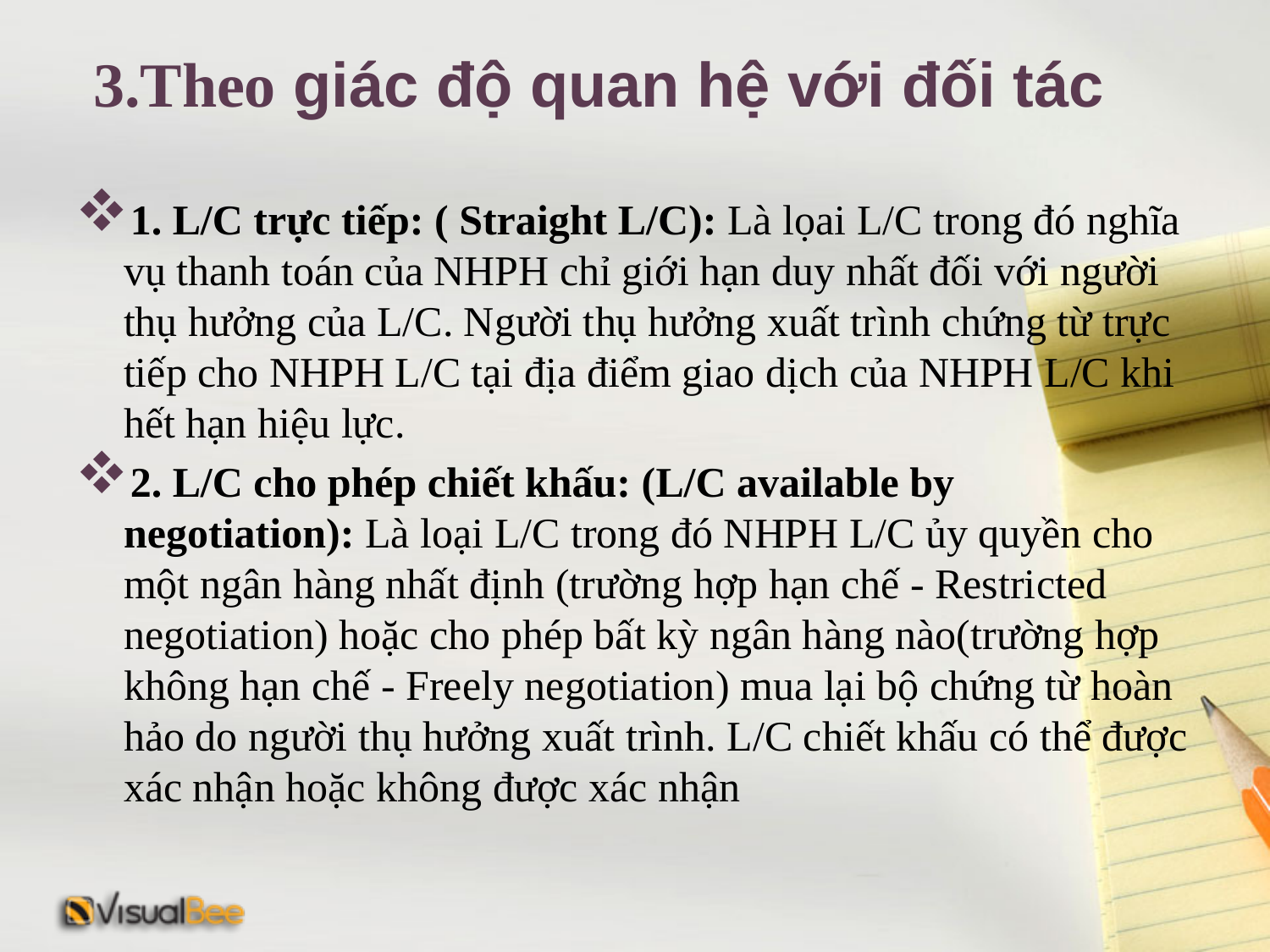

# 3.Theo giác độ quan hệ với đối tác
1. L/C trực tiếp: ( Straight L/C): Là lọai L/C trong đó nghĩa vụ thanh toán của NHPH chỉ giới hạn duy nhất đối với người thụ hưởng của L/C. Người thụ hưởng xuất trình chứng từ trực tiếp cho NHPH L/C tại địa điểm giao dịch của NHPH L/C khi hết hạn hiệu lực.
2. L/C cho phép chiết khấu: (L/C available by negotiation): Là loại L/C trong đó NHPH L/C ủy quyền cho một ngân hàng nhất định (trường hợp hạn chế - Restricted negotiation) hoặc cho phép bất kỳ ngân hàng nào(trường hợp không hạn chế - Freely negotiation) mua lại bộ chứng từ hoàn hảo do người thụ hưởng xuất trình. L/C chiết khấu có thể được xác nhận hoặc không được xác nhận